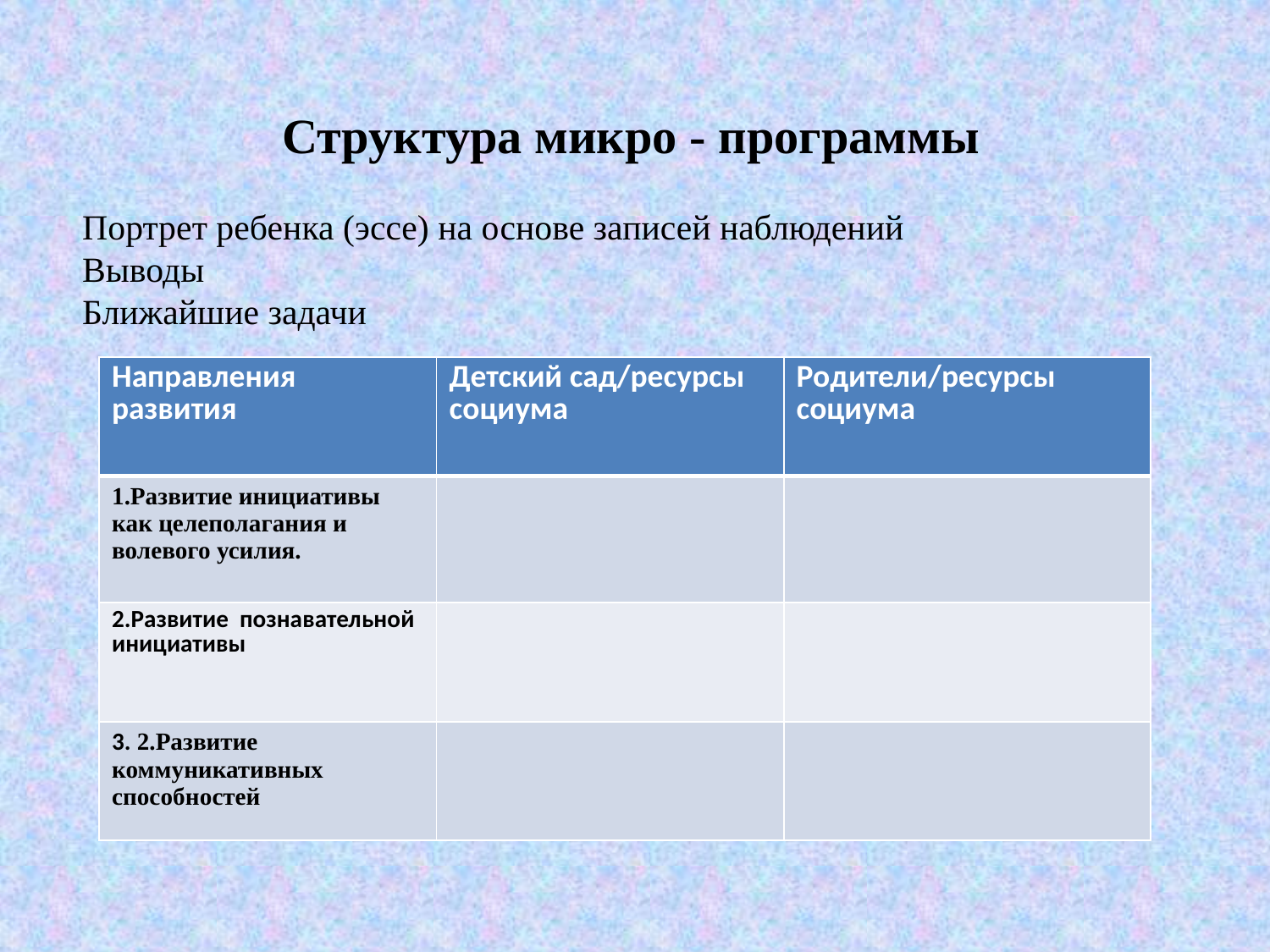

# Структура микро - программы
Портрет ребенка (эссе) на основе записей наблюдений
Выводы
Ближайшие задачи

| Направления развития | Детский сад/ресурсы социума | Родители/ресурсы социума |
| --- | --- | --- |
| 1.Развитие инициативы как целеполагания и волевого усилия. |  |  |
| 2.Развитие познавательной инициативы |  |  |
| 3. 2.Развитие коммуникативных способностей |  |  |